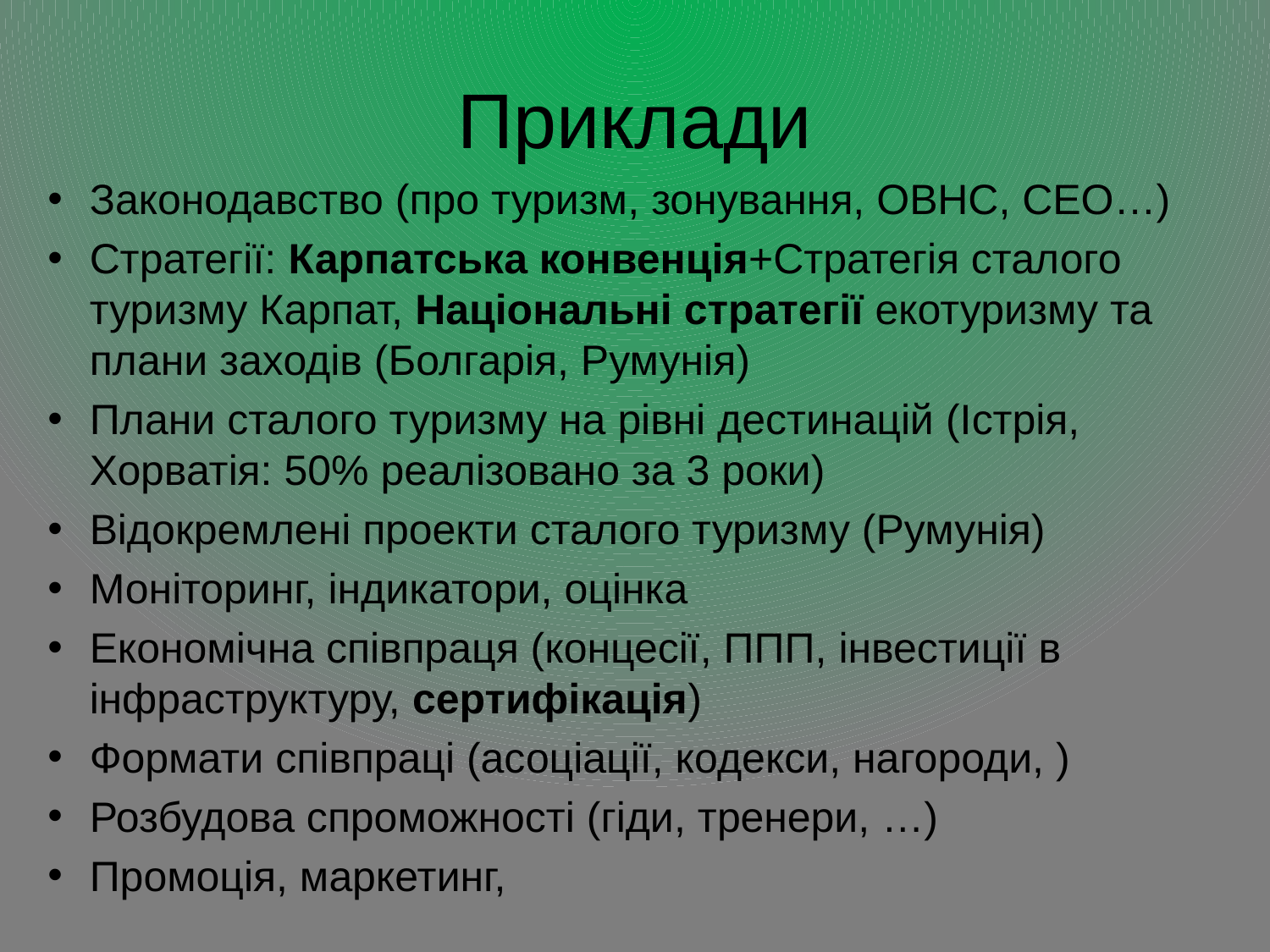

# Приклади
Законодавство (про туризм, зонування, ОВНС, СЕО…)
Стратегії: Карпатська конвенція+Стратегія сталого туризму Карпат, Національні стратегії екотуризму та плани заходів (Болгарія, Румунія)
Плани сталого туризму на рівні дестинацій (Істрія, Хорватія: 50% реалізовано за 3 роки)
Відокремлені проекти сталого туризму (Румунія)
Моніторинг, індикатори, оцінка
Економічна співпраця (концесії, ППП, інвестиції в інфраструктуру, сертифікація)
Формати співпраці (асоціації, кодекси, нагороди, )
Розбудова спроможності (гіди, тренери, …)
Промоція, маркетинг,